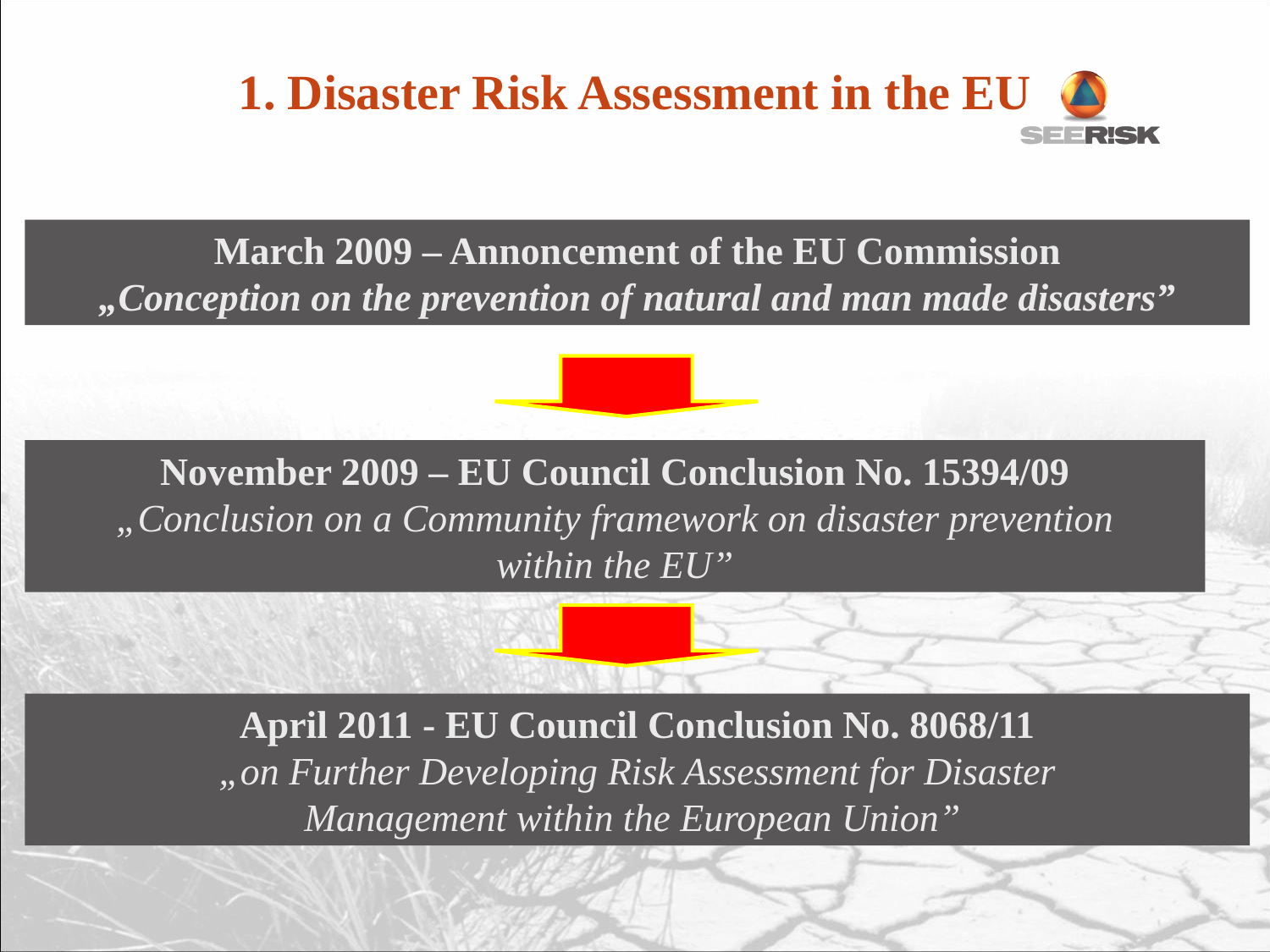

1. Disaster Risk Assessment in the EU
March 2009 – Annoncement of the EU Commission
„Conception on the prevention of natural and man made disasters”

November 2009 – EU Council Conclusion No. 15394/09
„Conclusion on a Community framework on disaster prevention
within the EU”

April 2011 - EU Council Conclusion No. 8068/11
„on Further Developing Risk Assessment for Disaster
Management within the European Union”